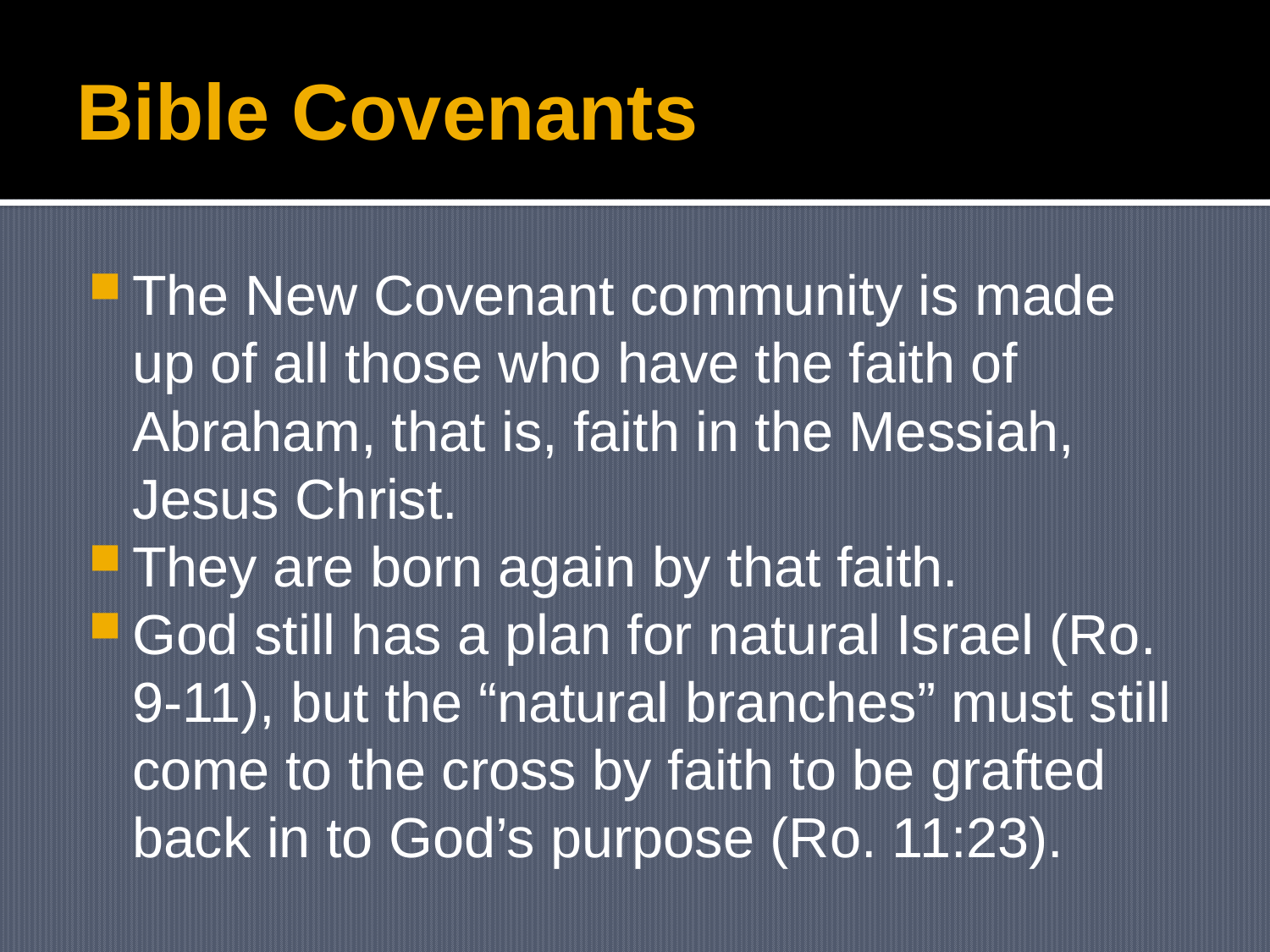

# Bible Covenants
The New Covenant community is made up of all those who have the faith of Abraham, that is, faith in the Messiah, Jesus Christ.
They are born again by that faith.
God still has a plan for natural Israel (Ro. 9-11), but the “natural branches” must still come to the cross by faith to be grafted back in to God’s purpose (Ro. 11:23).